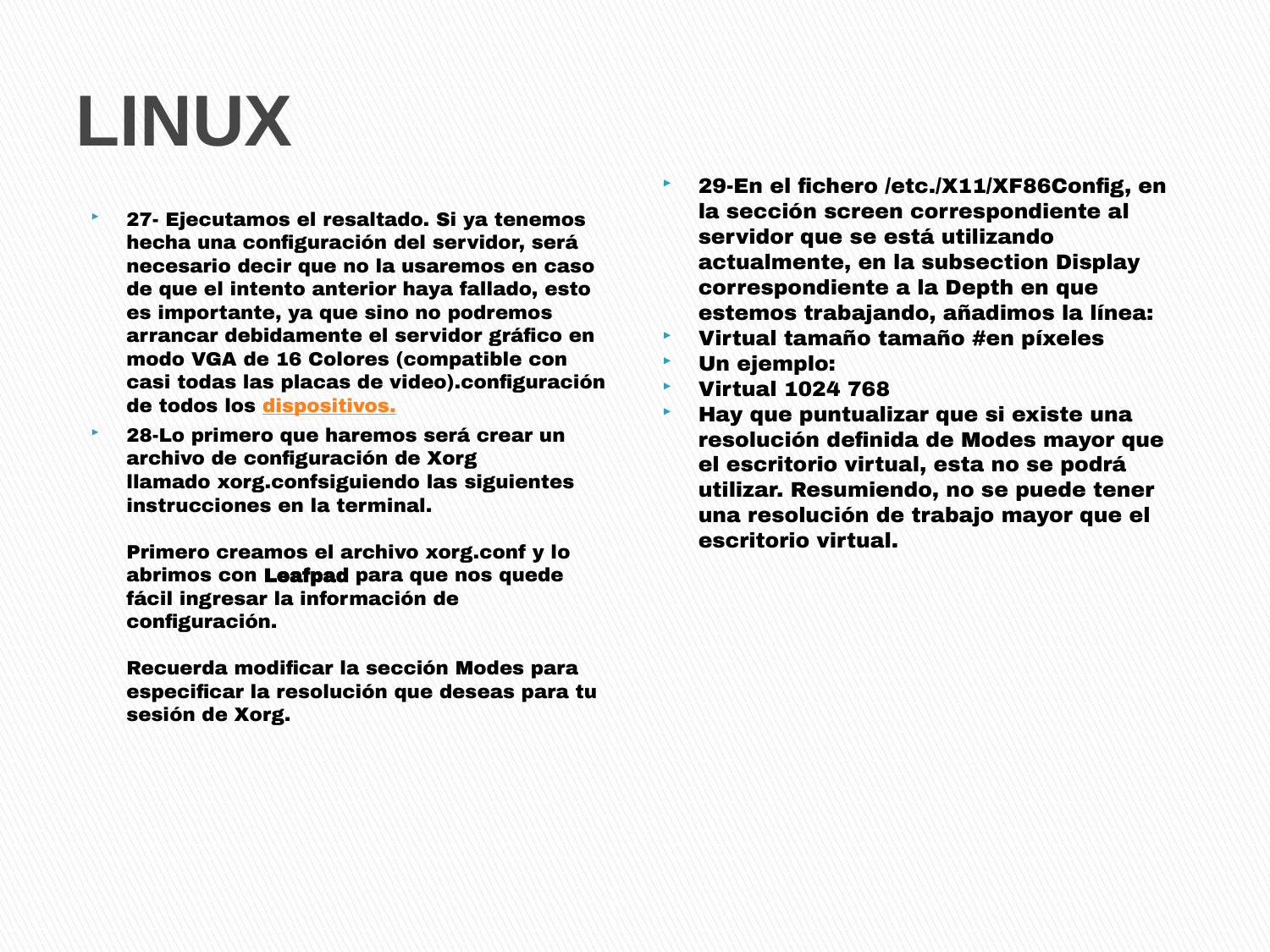

# LINUX
29-En el fichero /etc./X11/XF86Config, en la sección screen correspondiente al servidor que se está utilizando actualmente, en la subsection Display correspondiente a la Depth en que estemos trabajando, añadimos la línea:
Virtual tamaño tamaño #en píxeles
Un ejemplo:
Virtual 1024 768
Hay que puntualizar que si existe una resolución definida de Modes mayor que el escritorio virtual, esta no se podrá utilizar. Resumiendo, no se puede tener una resolución de trabajo mayor que el escritorio virtual.
27- Ejecutamos el resaltado. Si ya tenemos hecha una configuración del servidor, será necesario decir que no la usaremos en caso de que el intento anterior haya fallado, esto es importante, ya que sino no podremos arrancar debidamente el servidor gráfico en modo VGA de 16 Colores (compatible con casi todas las placas de video).configuración de todos los dispositivos.
28-Lo primero que haremos será crear un archivo de configuración de Xorg llamado xorg.confsiguiendo las siguientes instrucciones en la terminal.
Primero creamos el archivo xorg.conf y lo abrimos con Leafpad para que nos quede fácil ingresar la información de configuración.
Recuerda modificar la sección Modes para especificar la resolución que deseas para tu sesión de Xorg.